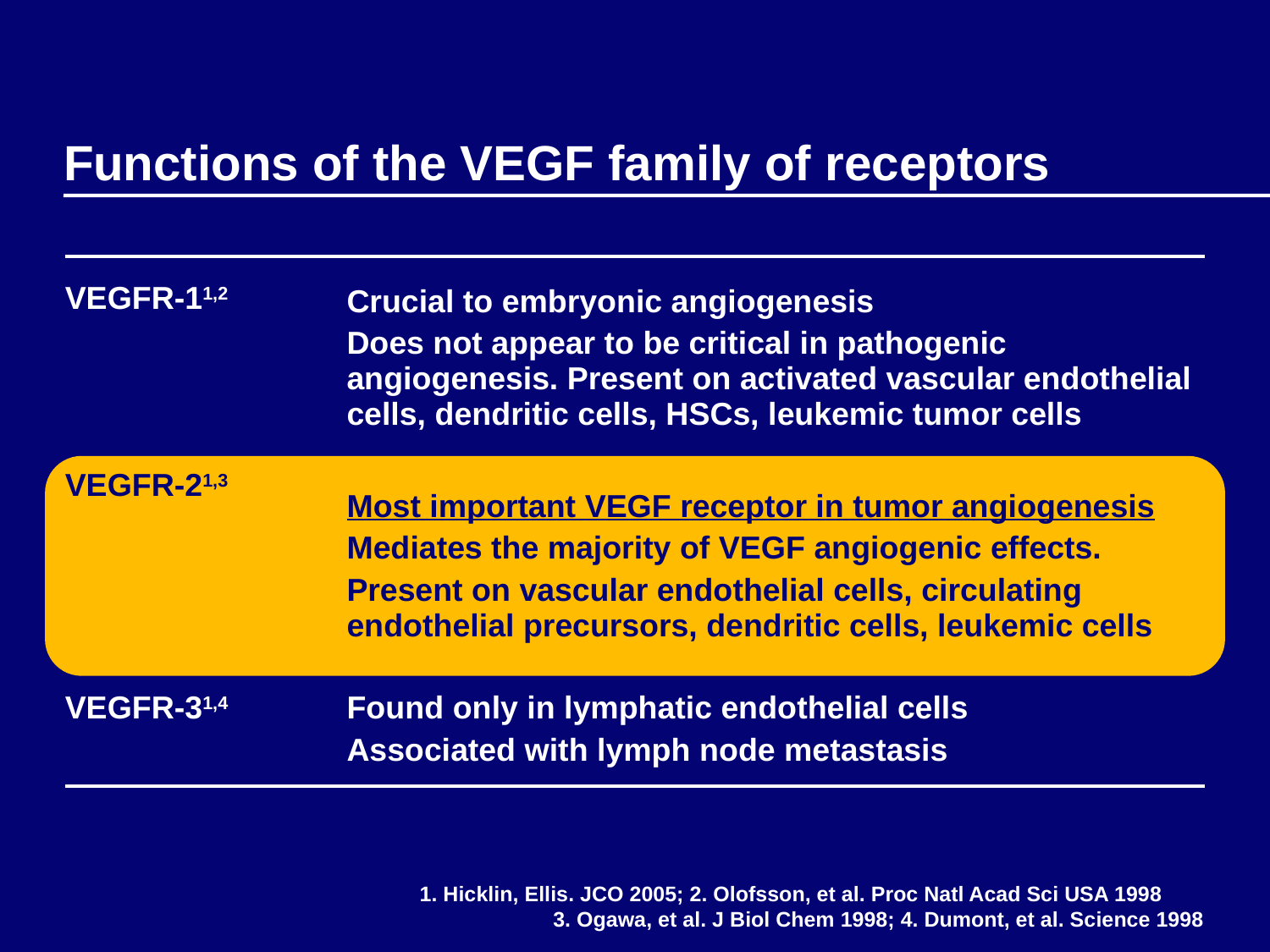

# Functions of the VEGF family of receptors
| VEGFR-11,2 | Crucial to embryonic angiogenesis Does not appear to be critical in pathogenic angiogenesis. Present on activated vascular endothelial cells, dendritic cells, HSCs, leukemic tumor cells |
| --- | --- |
| VEGFR-21,3 | Most important VEGF receptor in tumor angiogenesis Mediates the majority of VEGF angiogenic effects. Present on vascular endothelial cells, circulating endothelial precursors, dendritic cells, leukemic cells |
| VEGFR-31,4 | Found only in lymphatic endothelial cells Associated with lymph node metastasis |

1. Hicklin, Ellis. JCO 2005; 2. Olofsson, et al. Proc Natl Acad Sci USA 1998         3. Ogawa, et al. J Biol Chem 1998; 4. Dumont, et al. Science 1998